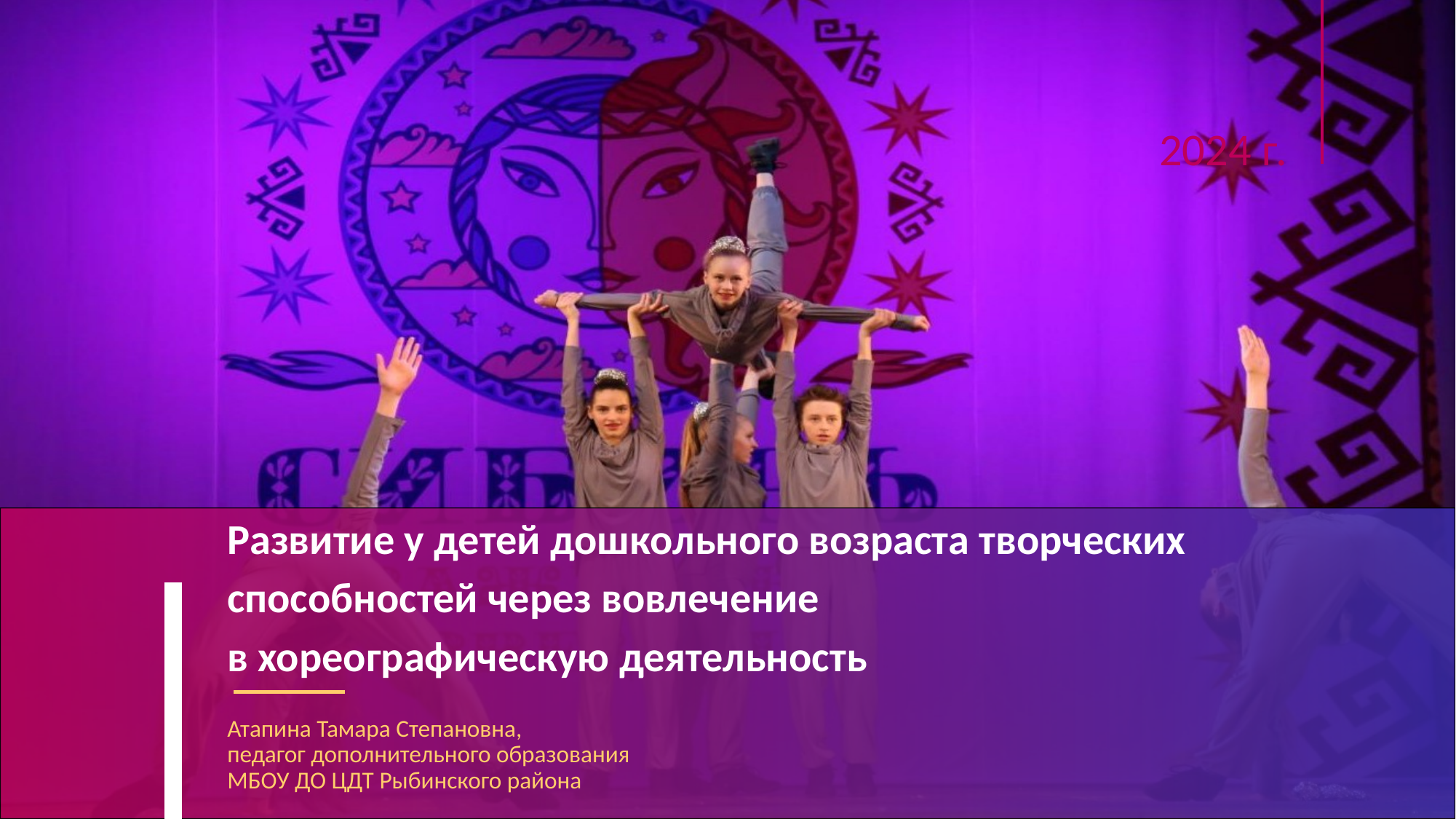

2024 г.
# Развитие у детей дошкольного возраста творческих способностей через вовлечение в хореографическую деятельность
Атапина Тамара Степановна,
педагог дополнительного образования
МБОУ ДО ЦДТ Рыбинского района